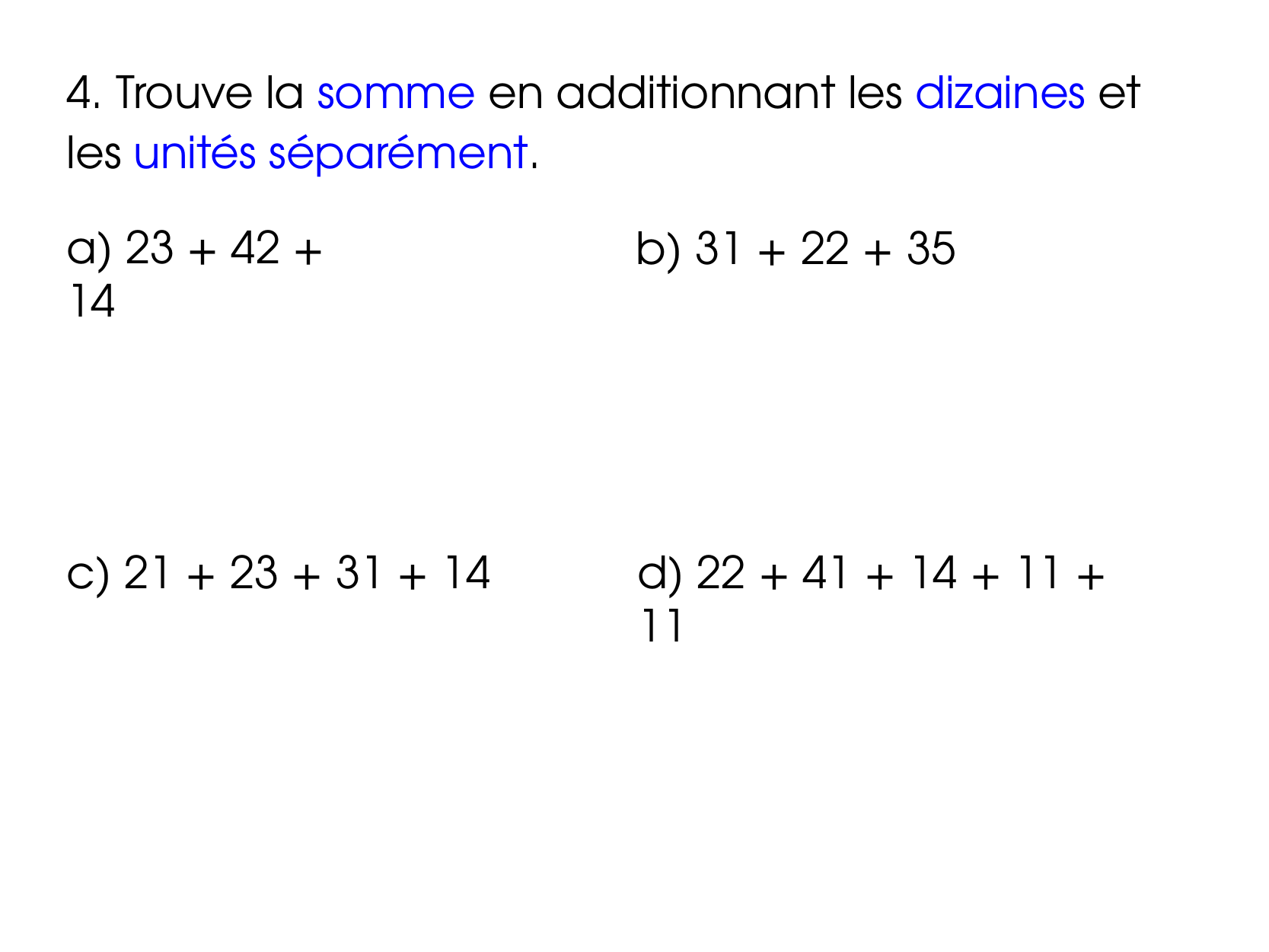

4. Trouve la somme en additionnant les dizaines et les unités séparément.
a) 23 + 42 + 14
b) 31 + 22 + 35
c) 21 + 23 + 31 + 14
d) 22 + 41 + 14 + 11 + 11